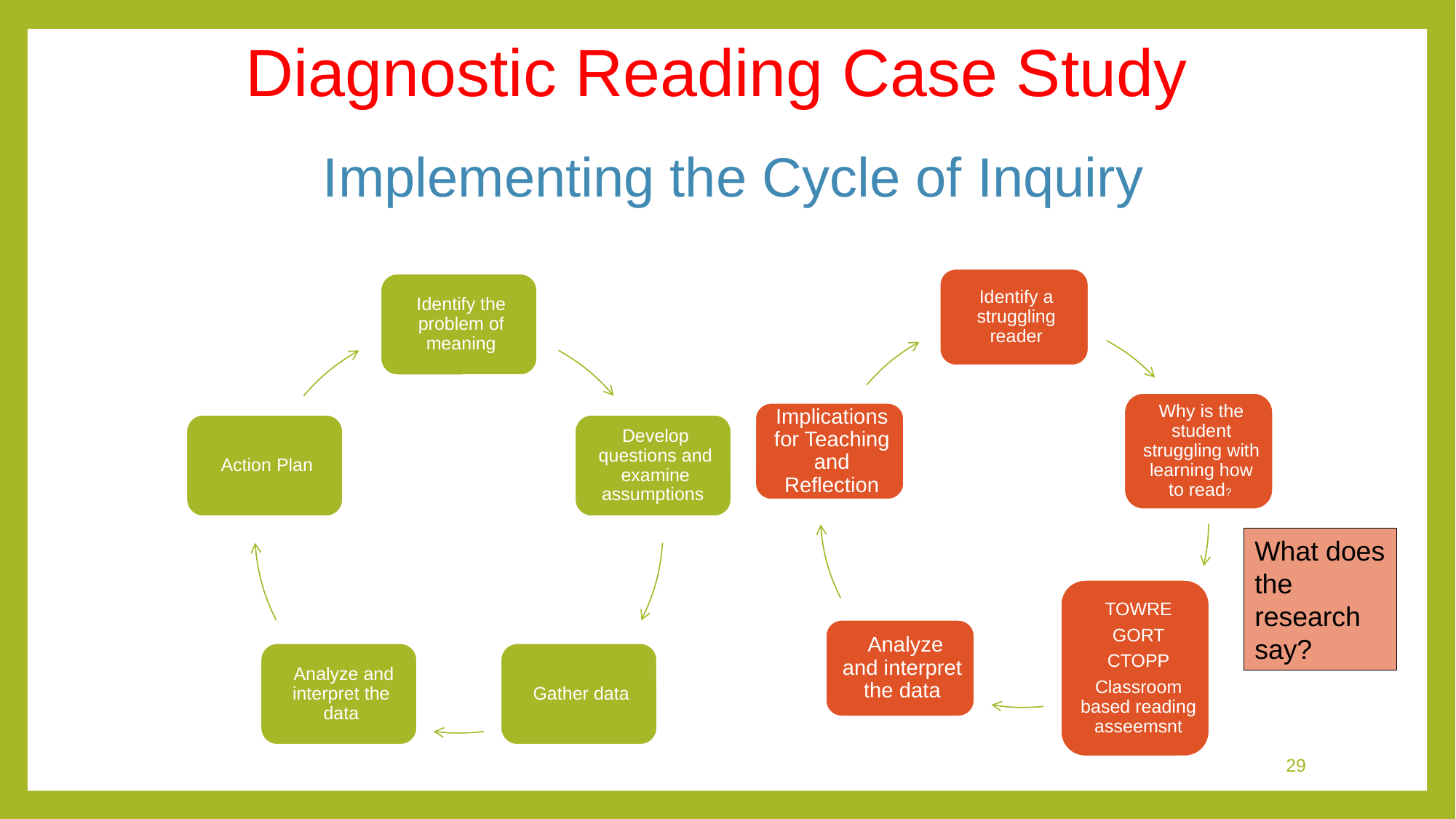

# Diagnostic Reading Case Study
Implementing the Cycle of Inquiry

Identify the problem of meaning
Develop questions and examine assumptions
Gather data
 Analyze and interpret the data
Action Plan
Identify a struggling reader
Why is the student struggling with learning how to read?
TOWRE
GORT
CTOPP
Classroom based reading asseemsnt
 Analyze and interpret the data
Implications for Teaching and Reflection
What does the research say?
29